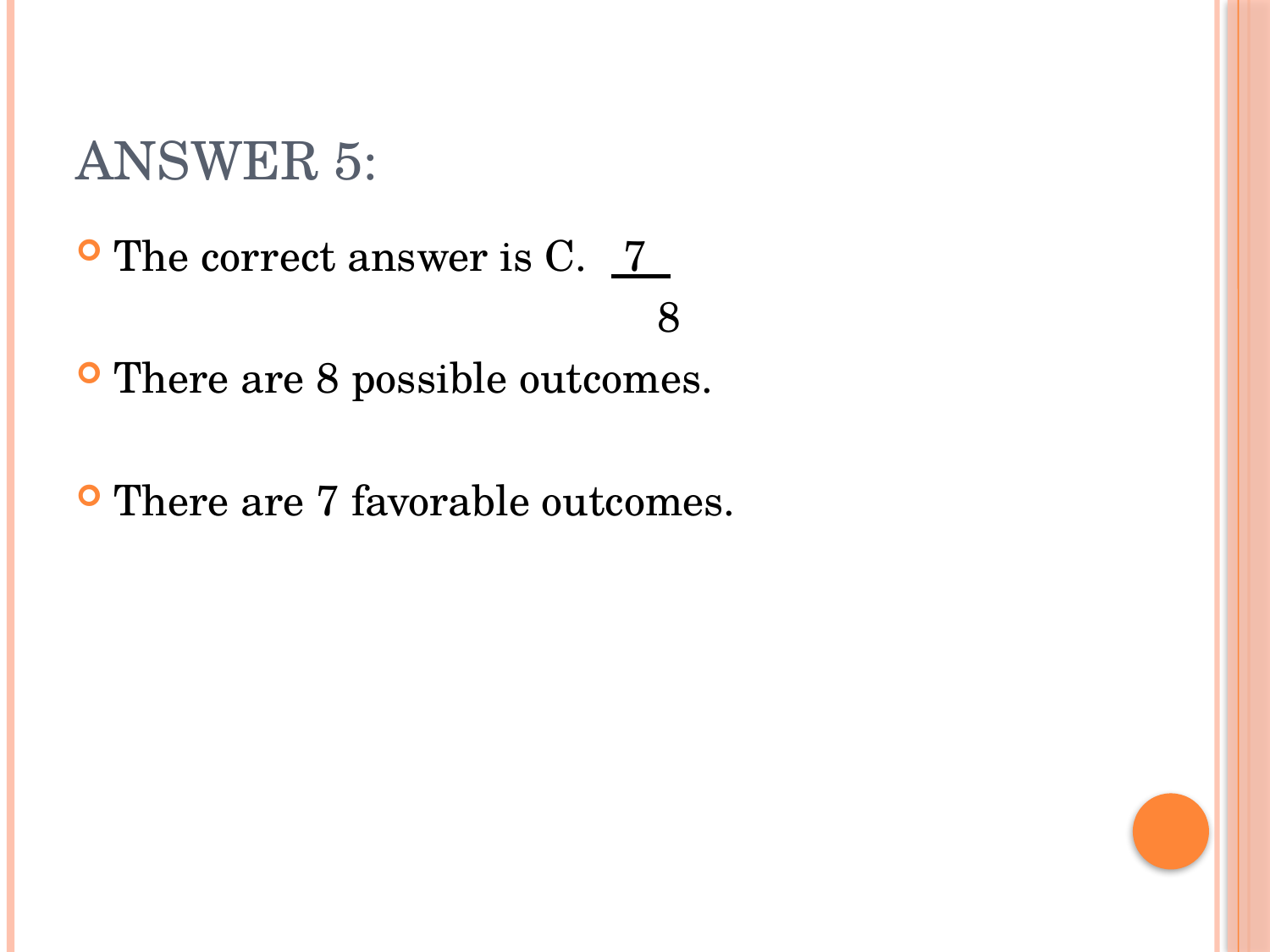

# Answer 5:
The correct answer is C.   7
					   8
There are 8 possible outcomes.

There are 7 favorable outcomes.